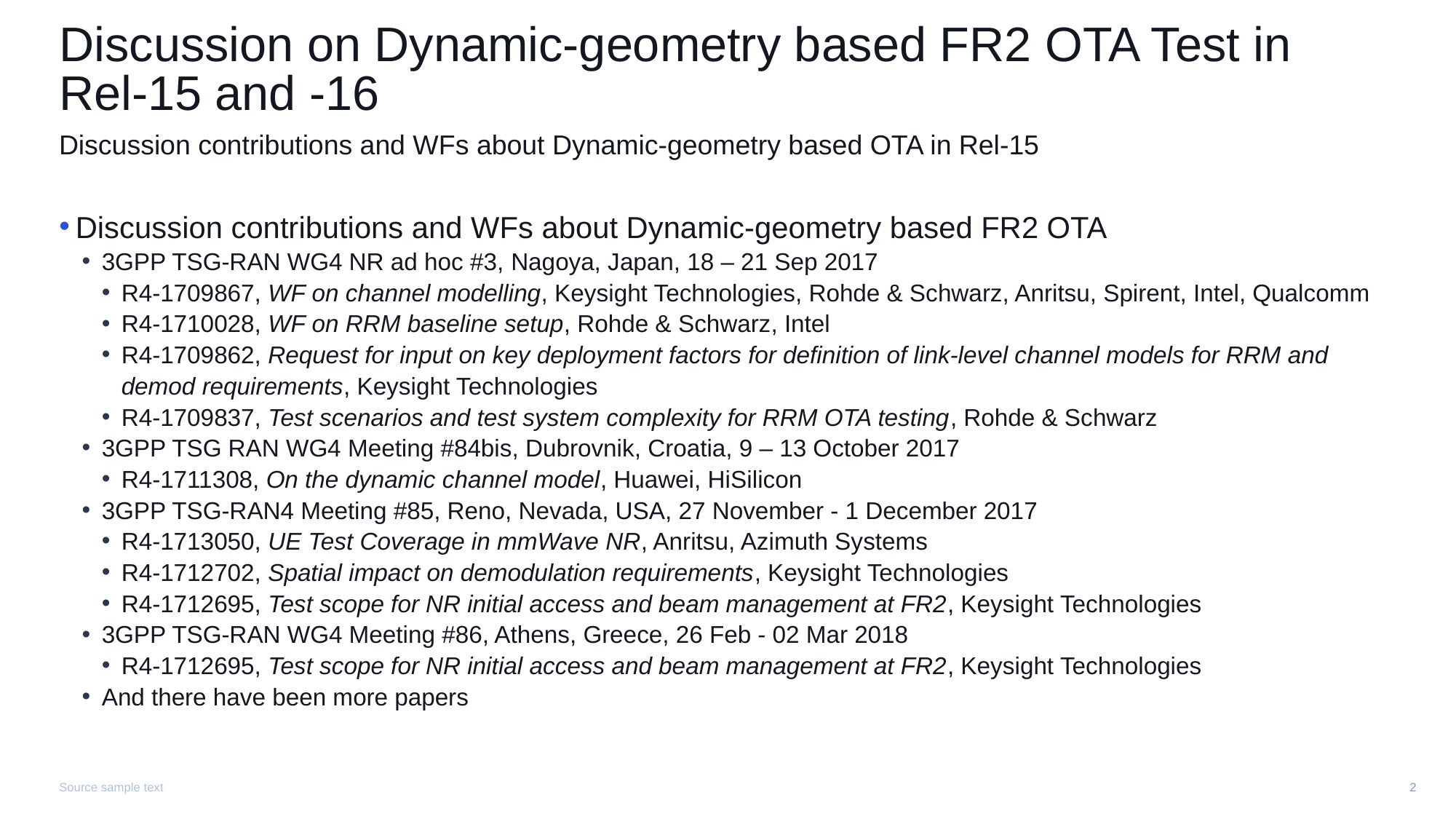

# Discussion on Dynamic-geometry based FR2 OTA Test in Rel-15 and -16
Discussion contributions and WFs about Dynamic-geometry based OTA in Rel-15
Discussion contributions and WFs about Dynamic-geometry based FR2 OTA
3GPP TSG-RAN WG4 NR ad hoc #3, Nagoya, Japan, 18 – 21 Sep 2017
R4-1709867, WF on channel modelling, Keysight Technologies, Rohde & Schwarz, Anritsu, Spirent, Intel, Qualcomm
R4-1710028, WF on RRM baseline setup, Rohde & Schwarz, Intel
R4-1709862, Request for input on key deployment factors for definition of link-level channel models for RRM and demod requirements, Keysight Technologies
R4-1709837, Test scenarios and test system complexity for RRM OTA testing, Rohde & Schwarz
3GPP TSG RAN WG4 Meeting #84bis, Dubrovnik, Croatia, 9 – 13 October 2017
R4-1711308, On the dynamic channel model, Huawei, HiSilicon
3GPP TSG-RAN4 Meeting #85, Reno, Nevada, USA, 27 November - 1 December 2017
R4-1713050, UE Test Coverage in mmWave NR, Anritsu, Azimuth Systems
R4-1712702, Spatial impact on demodulation requirements, Keysight Technologies
R4-1712695, Test scope for NR initial access and beam management at FR2, Keysight Technologies
3GPP TSG-RAN WG4 Meeting #86, Athens, Greece, 26 Feb - 02 Mar 2018
R4-1712695, Test scope for NR initial access and beam management at FR2, Keysight Technologies
And there have been more papers
Source sample text